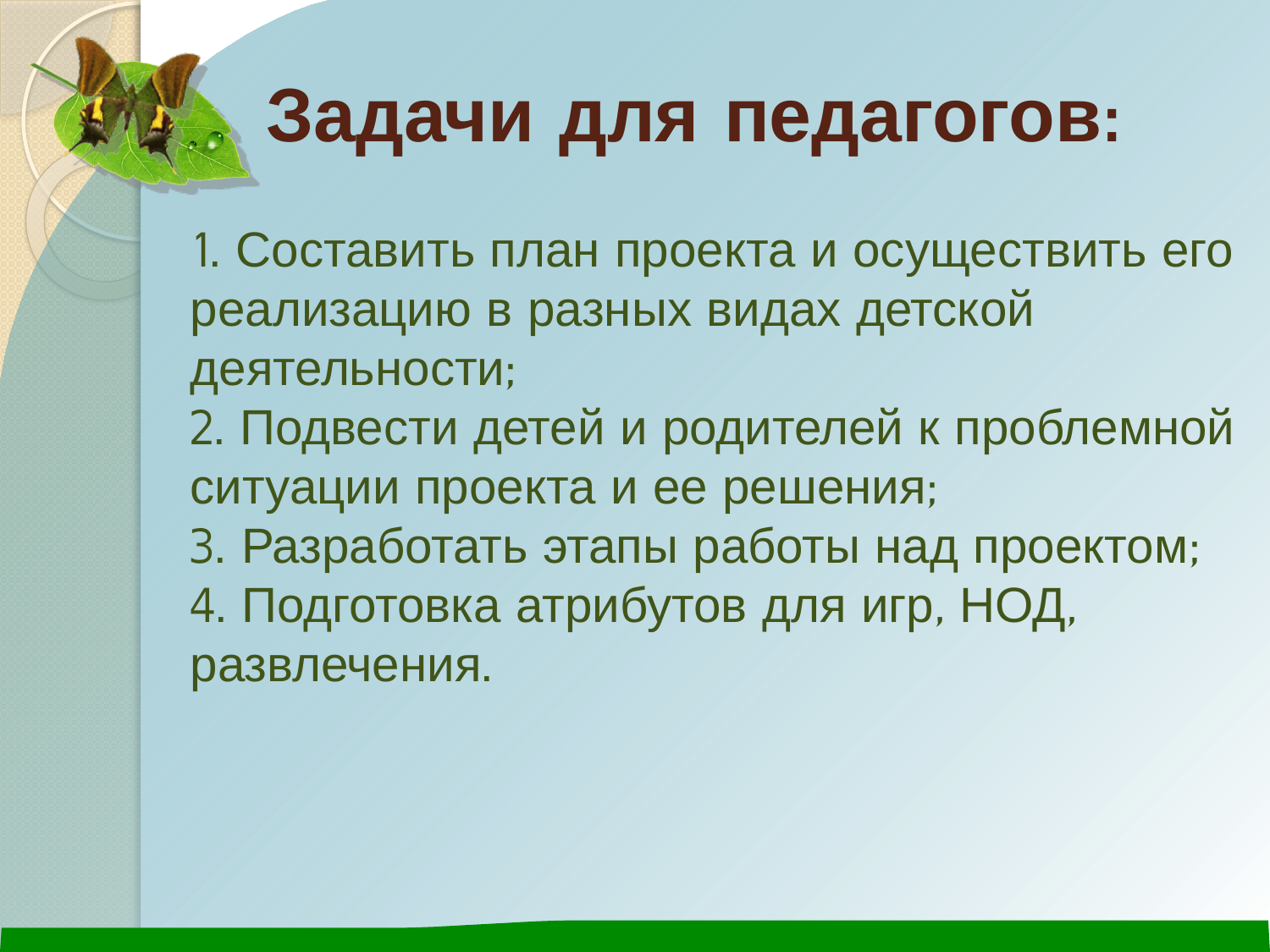

# Задачи для педагогов:
   1. Составить план проекта и осуществить его реализацию в разных видах детской деятельности;
2. Подвести детей и родителей к проблемной ситуации проекта и ее решения;
3. Разработать этапы работы над проектом;
4. Подготовка атрибутов для игр, НОД, развлечения.